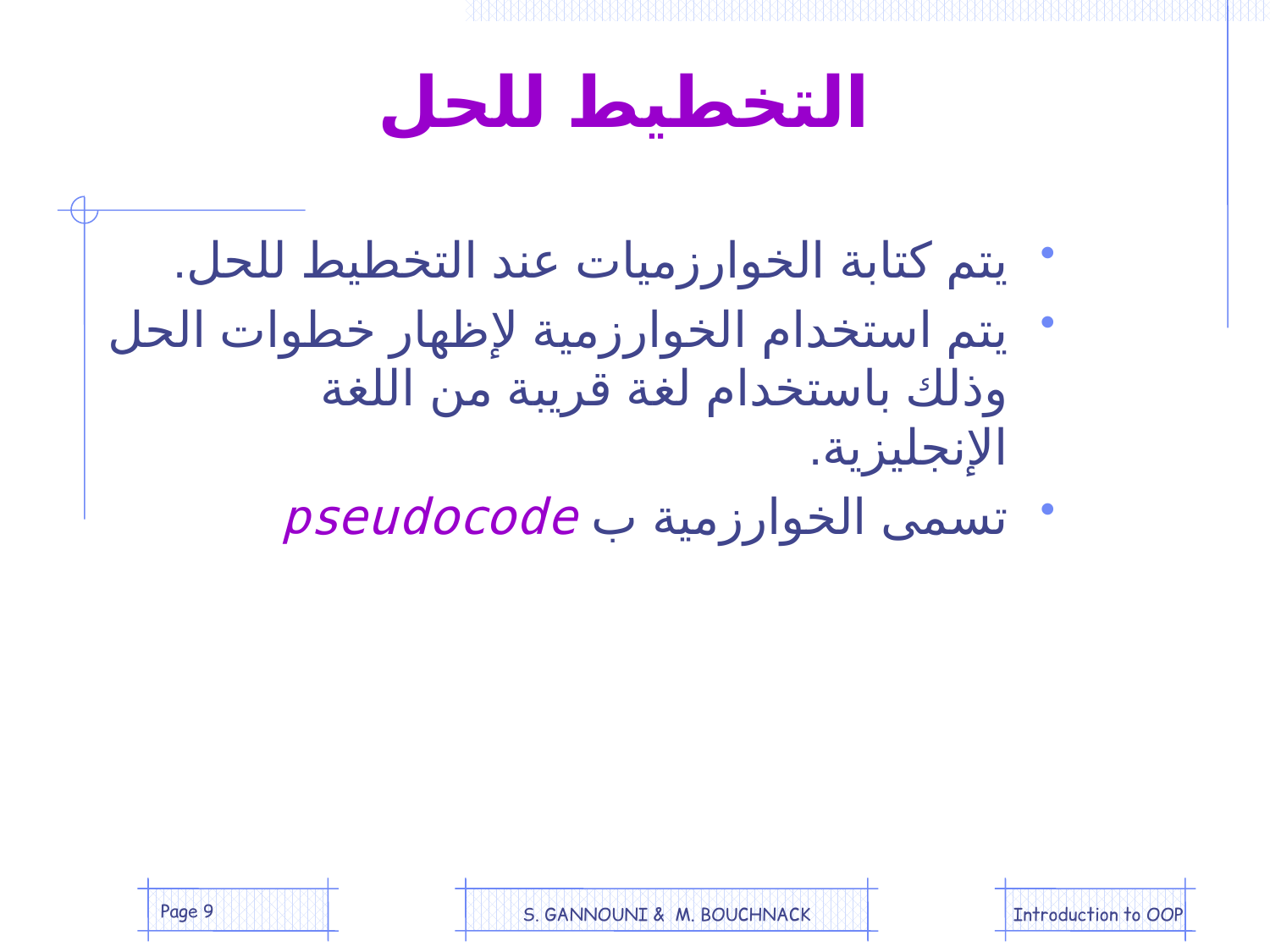

# التخطيط للحل
يتم كتابة الخوارزميات عند التخطيط للحل.
يتم استخدام الخوارزمية لإظهار خطوات الحل وذلك باستخدام لغة قريبة من اللغة الإنجليزية.
تسمى الخوارزمية ب pseudocode

Page 9
S. GANNOUNI &  M. BOUCHNACK
Introduction to OOP